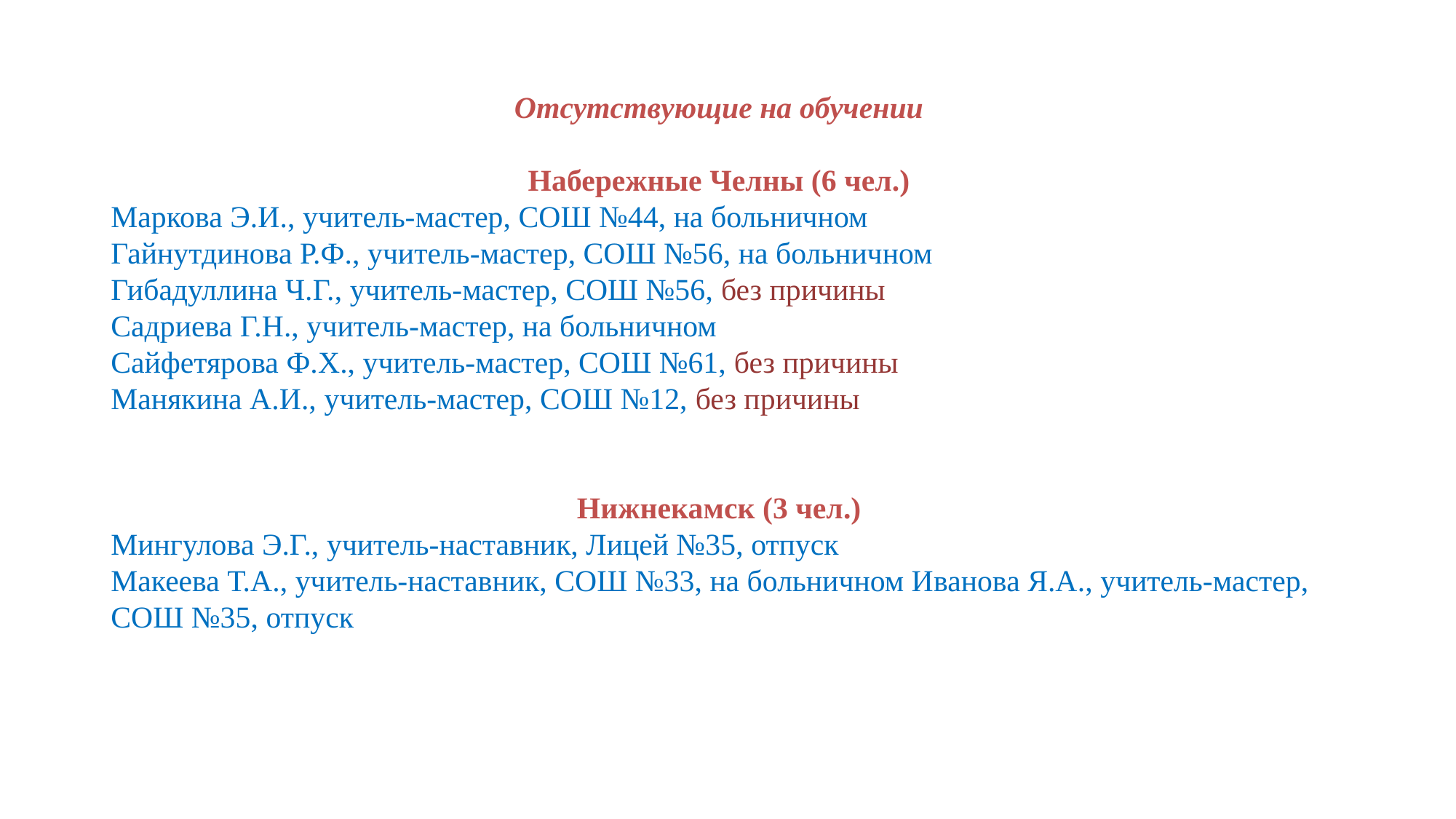

Отсутствующие на обучении

Набережные Челны (6 чел.)
Маркова Э.И., учитель-мастер, СОШ №44, на больничном
Гайнутдинова Р.Ф., учитель-мастер, СОШ №56, на больничном
Гибадуллина Ч.Г., учитель-мастер, СОШ №56, без причины
Садриева Г.Н., учитель-мастер, на больничном
Сайфетярова Ф.Х., учитель-мастер, СОШ №61, без причины
Манякина А.И., учитель-мастер, СОШ №12, без причины

Нижнекамск (3 чел.)
Мингулова Э.Г., учитель-наставник, Лицей №35, отпуск
Макеева Т.А., учитель-наставник, СОШ №33, на больничном Иванова Я.А., учитель-мастер, СОШ №35, отпуск